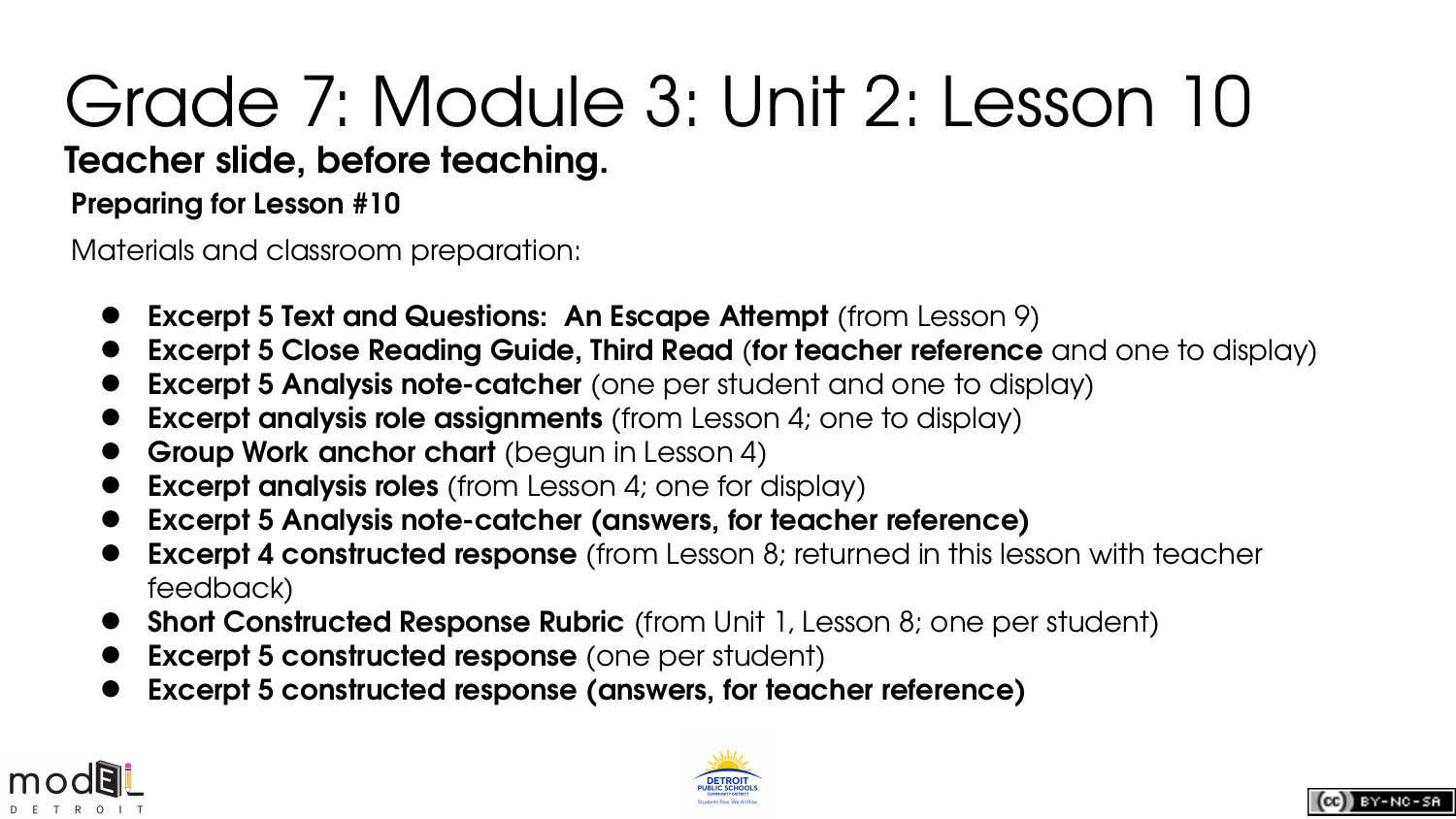

Grade 7: Module 3: Unit 2: Lesson 10
Teacher slide, before teaching.
Preparing for Lesson #10
Materials and classroom preparation:

Excerpt 5 Text and Questions:  An Escape Attempt (from Lesson 9)
Excerpt 5 Close Reading Guide, Third Read (for teacher reference and one to display)
Excerpt 5 Analysis note-catcher (one per student and one to display)
Excerpt analysis role assignments (from Lesson 4; one to display)
Group Work anchor chart (begun in Lesson 4)
Excerpt analysis roles (from Lesson 4; one for display)
Excerpt 5 Analysis note-catcher (answers, for teacher reference)
Excerpt 4 constructed response (from Lesson 8; returned in this lesson with teacher feedback)
Short Constructed Response Rubric (from Unit 1, Lesson 8; one per student)
Excerpt 5 constructed response (one per student)
Excerpt 5 constructed response (answers, for teacher reference)